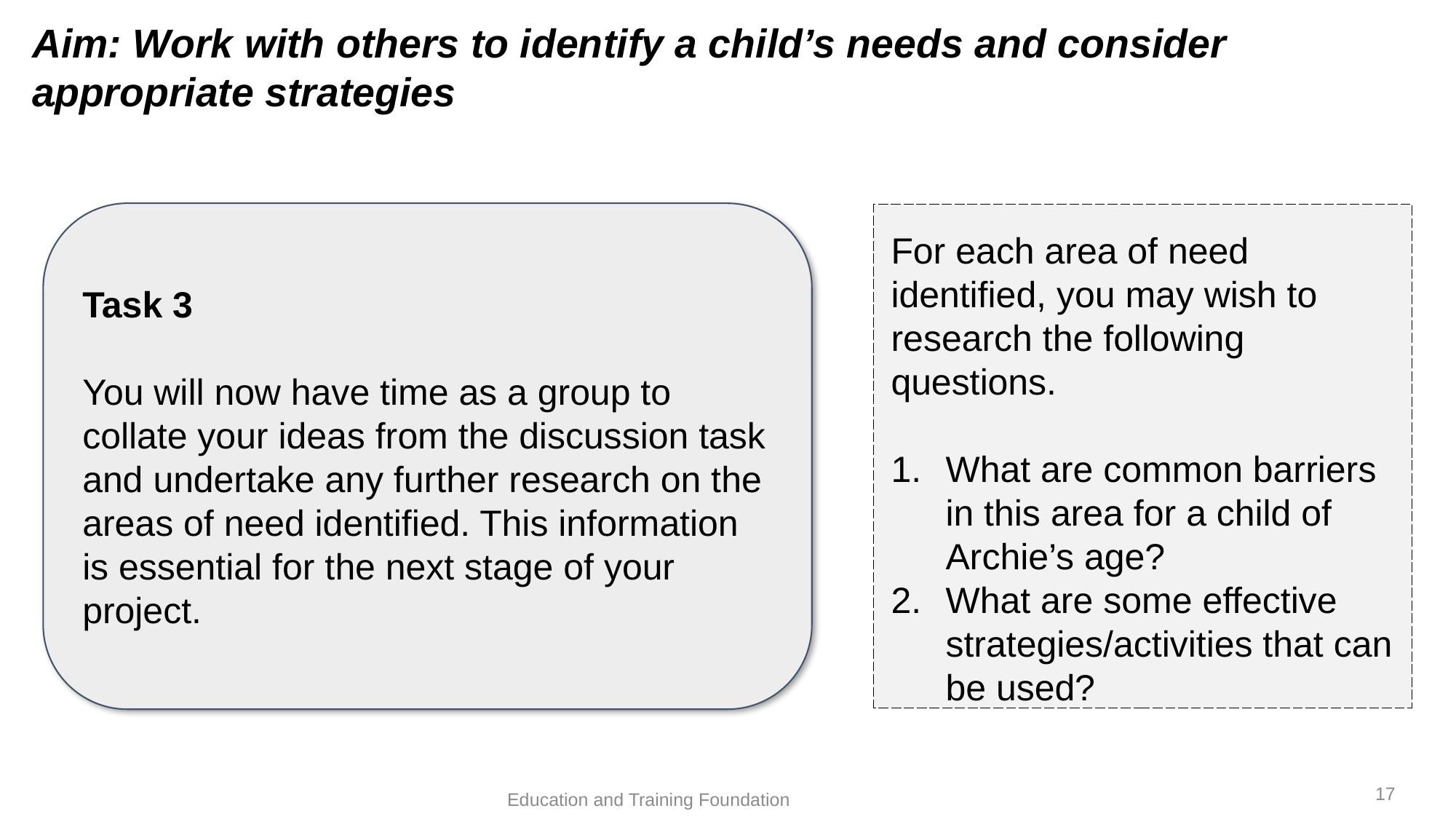

Aim: Work with others to identify a child’s needs and consider appropriate strategies
.
Task 3

You will now have time as a group to collate your ideas from the discussion task and undertake any further research on the areas of need identified. This information is essential for the next stage of your project.
For each area of need identified, you may wish to research the following questions.

What are common barriers in this area for a child of Archie’s age?
What are some effective strategies/activities that can be used?

17
Education and Training Foundation